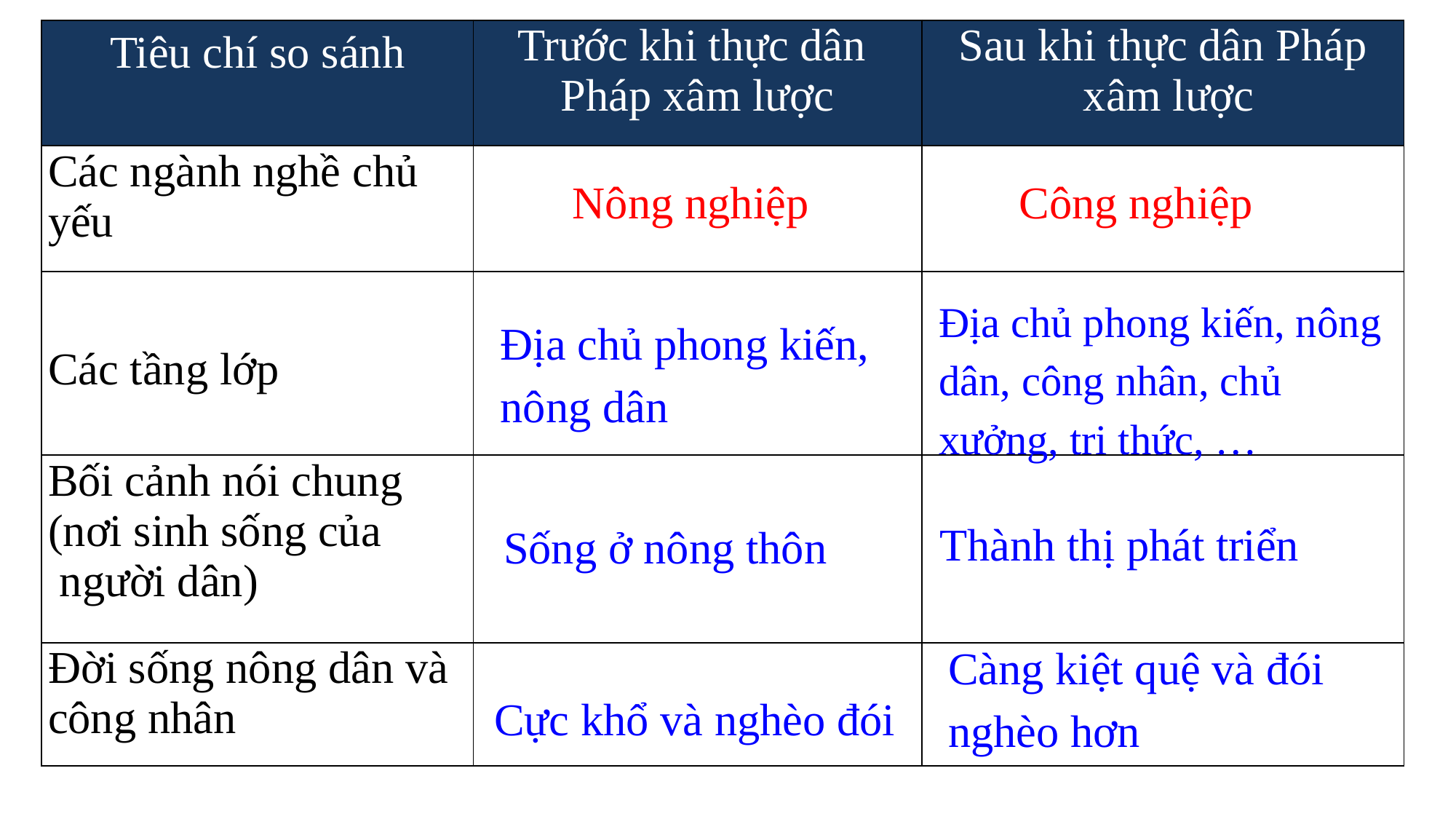

| Tiêu chí so sánh | Trước khi thực dân Pháp xâm lược | Sau khi thực dân Pháp xâm lược |
| --- | --- | --- |
| Các ngành nghề chủ yếu |  |  |
| Các tầng lớp |  |  |
| Bối cảnh nói chung (nơi sinh sống của người dân) |  |  |
| Đời sống nông dân và công nhân |  |  |
Nông nghiệp
Công nghiệp
Địa chủ phong kiến, nông dân, công nhân, chủ xưởng, tri thức, …
Địa chủ phong kiến, nông dân
Thành thị phát triển
Sống ở nông thôn
Càng kiệt quệ và đói nghèo hơn
Cực khổ và nghèo đói